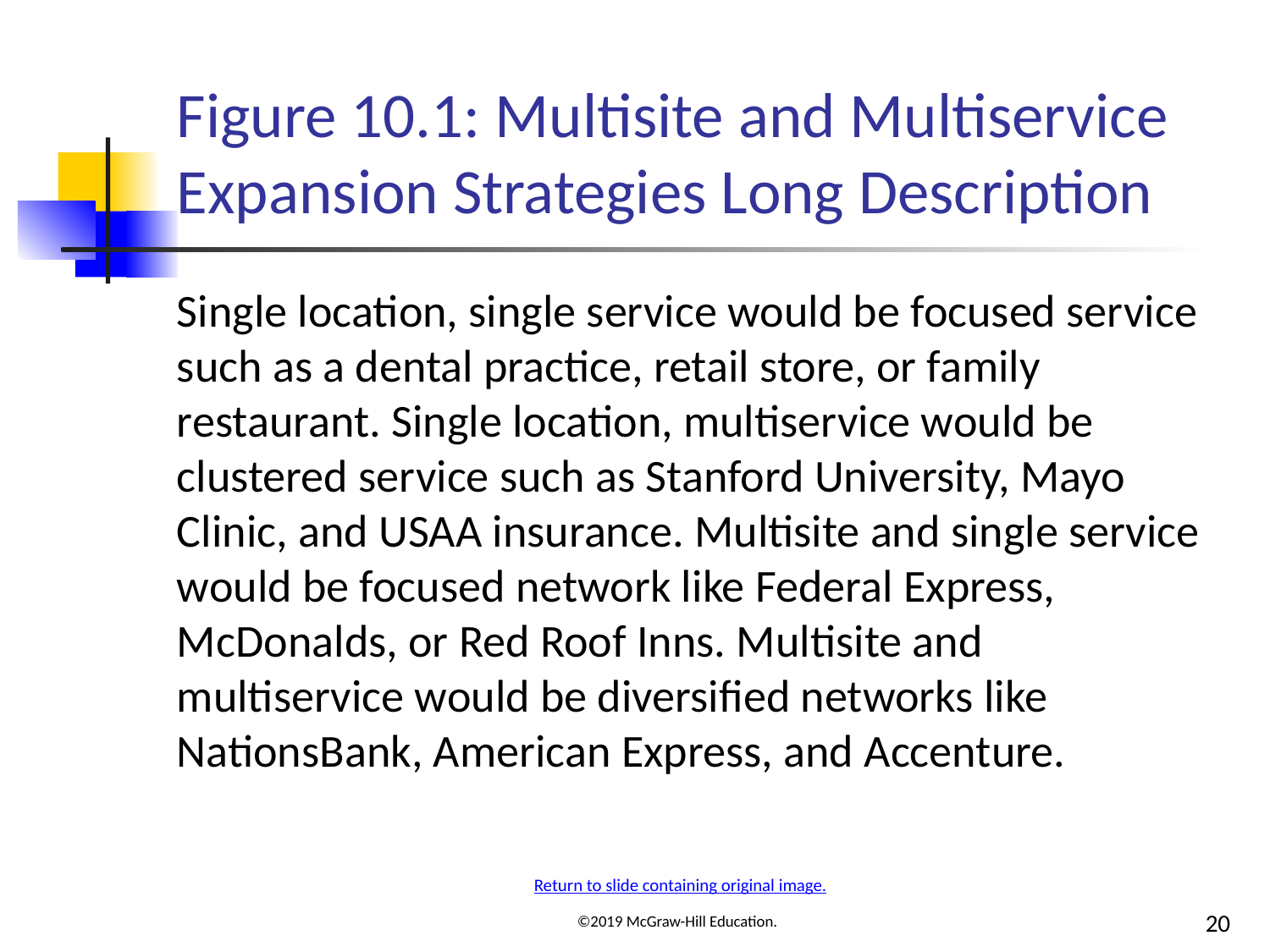

# Figure 10.1: Multisite and Multiservice Expansion Strategies Long Description
Single location, single service would be focused service such as a dental practice, retail store, or family restaurant. Single location, multiservice would be clustered service such as Stanford University, Mayo Clinic, and USAA insurance. Multisite and single service would be focused network like Federal Express, McDonalds, or Red Roof Inns. Multisite and multiservice would be diversified networks like NationsBank, American Express, and Accenture.
Return to slide containing original image.